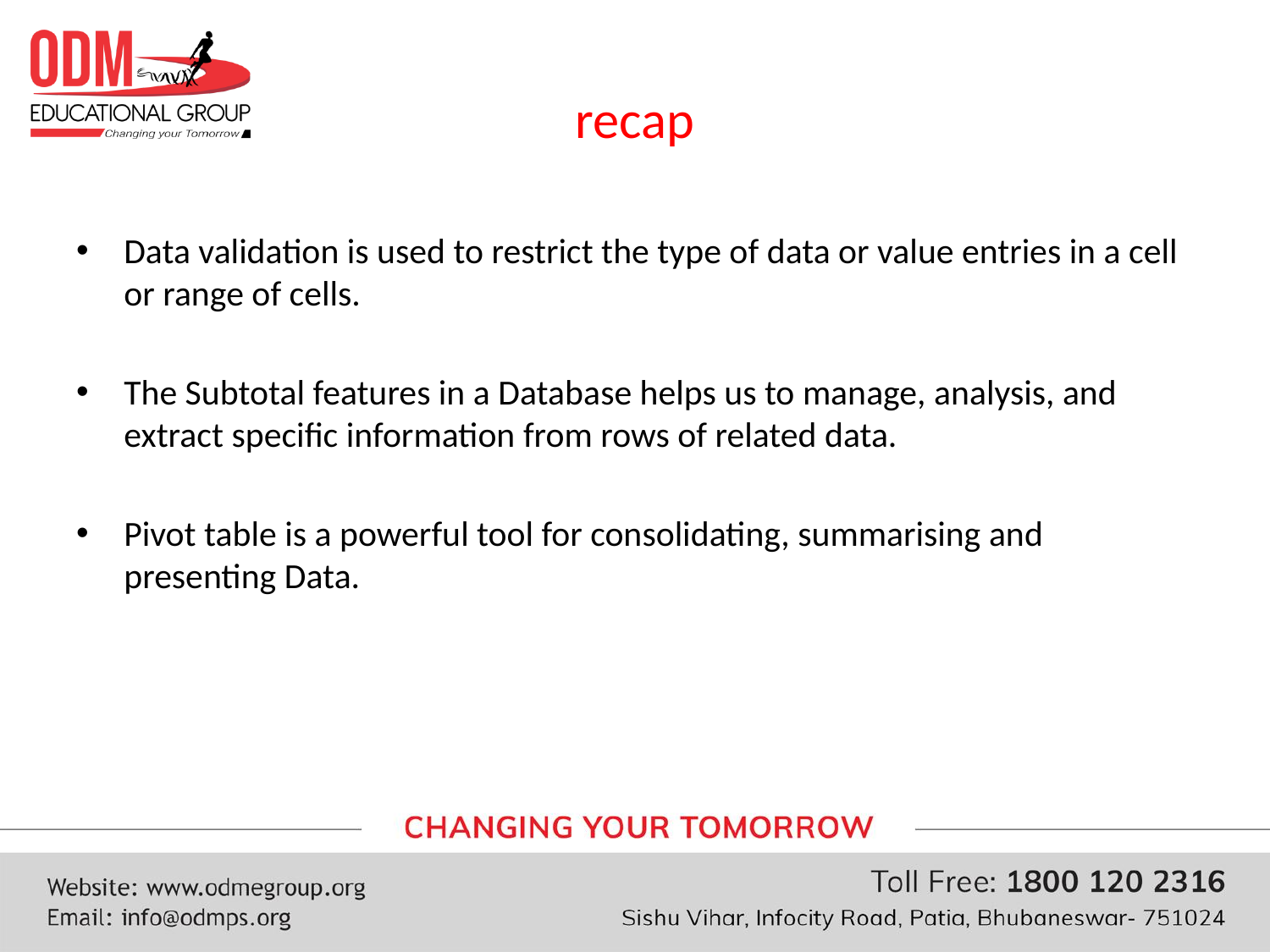

# recap
Data validation is used to restrict the type of data or value entries in a cell or range of cells.

The Subtotal features in a Database helps us to manage, analysis, and extract specific information from rows of related data.

Pivot table is a powerful tool for consolidating, summarising and presenting Data.